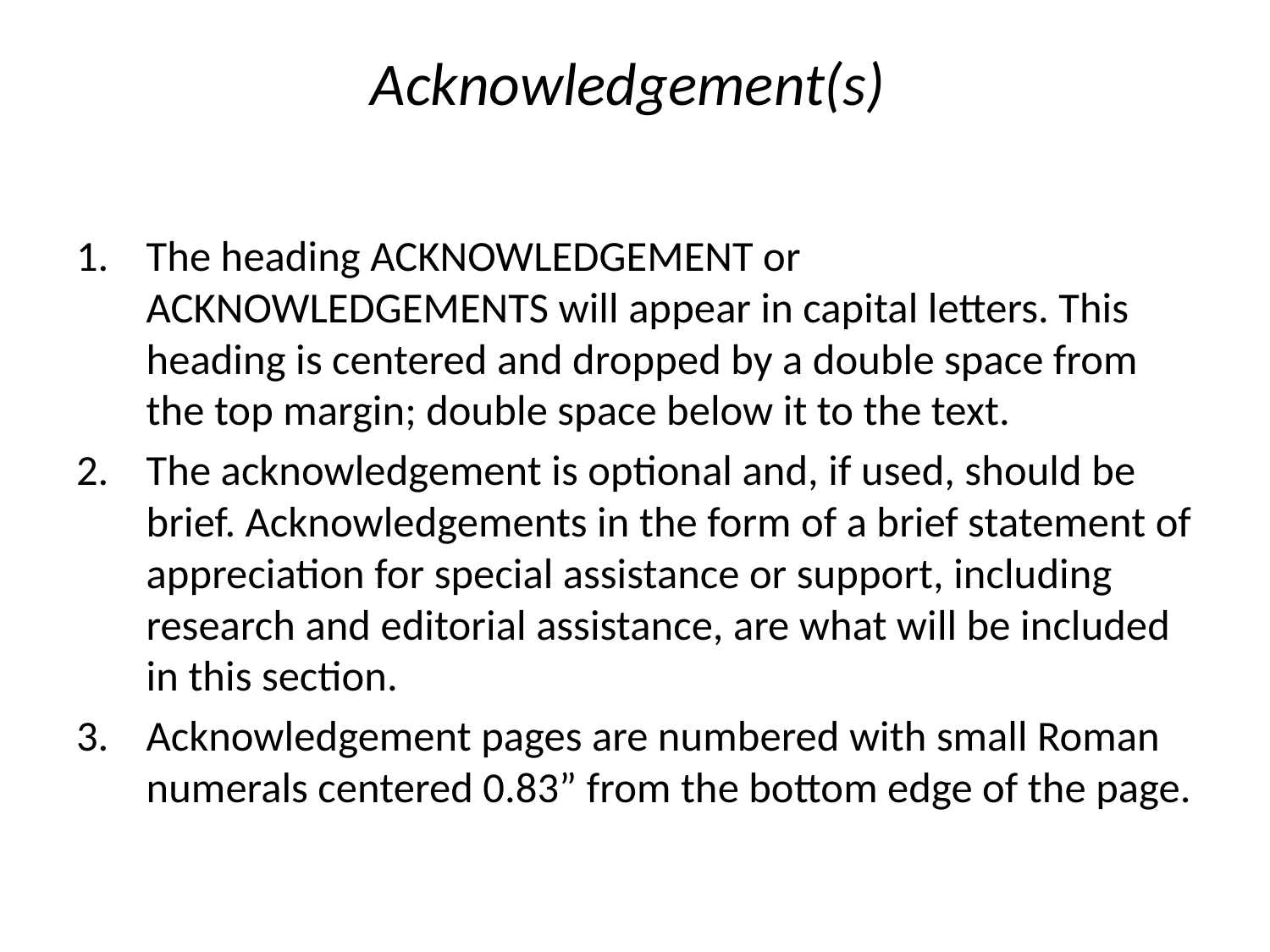

# Acknowledgement(s)
The heading ACKNOWLEDGEMENT or ACKNOWLEDGEMENTS will appear in capital letters. This heading is centered and dropped by a double space from the top margin; double space below it to the text.
The acknowledgement is optional and, if used, should be brief. Acknowledgements in the form of a brief statement of appreciation for special assistance or support, including research and editorial assistance, are what will be included in this section.
Acknowledgement pages are numbered with small Roman numerals centered 0.83” from the bottom edge of the page.